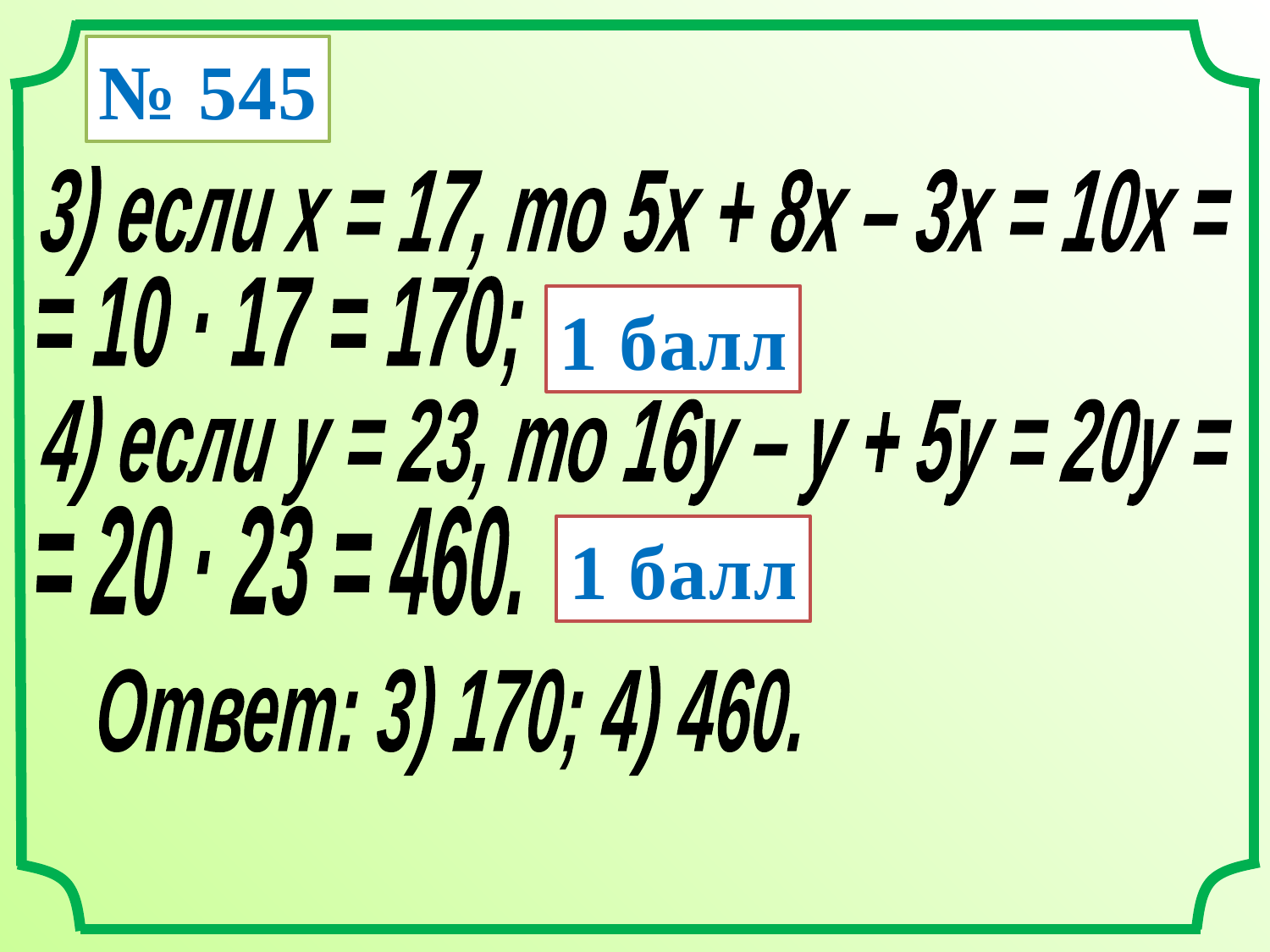

№ 545
 3) если х = 17, то 5х + 8х – 3х = 10х =
 = 10 · 17 = 170;
1 балл
 4) если у = 23, то 16у – у + 5у = 20у =
 = 20 · 23 = 460.
1 балл
 Ответ: 3) 170; 4) 460.